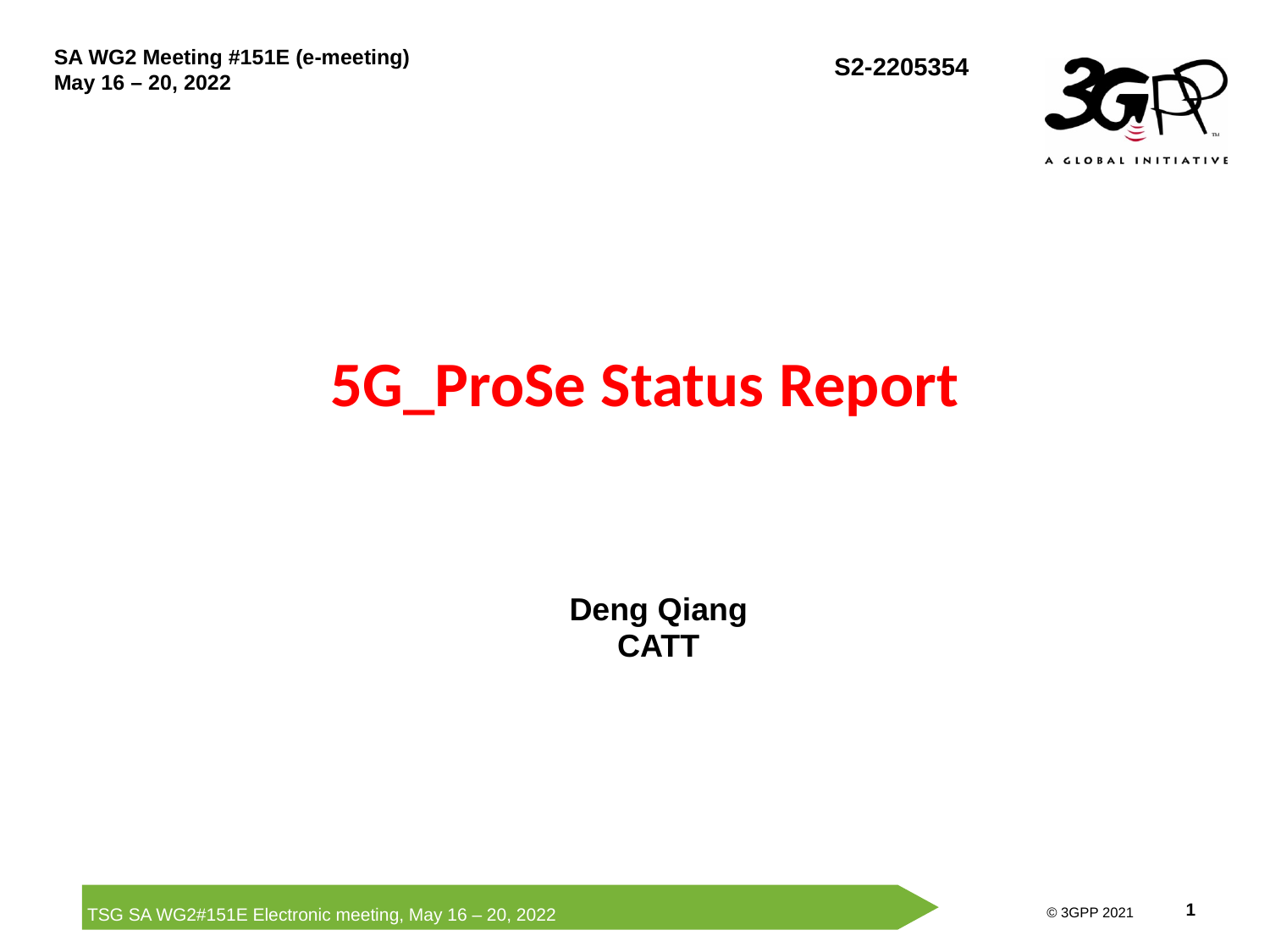

SA WG2 Meeting #151E (e-meeting)
May 16 – 20, 2022
# 5G_ProSe Status Report
Deng Qiang
CATT